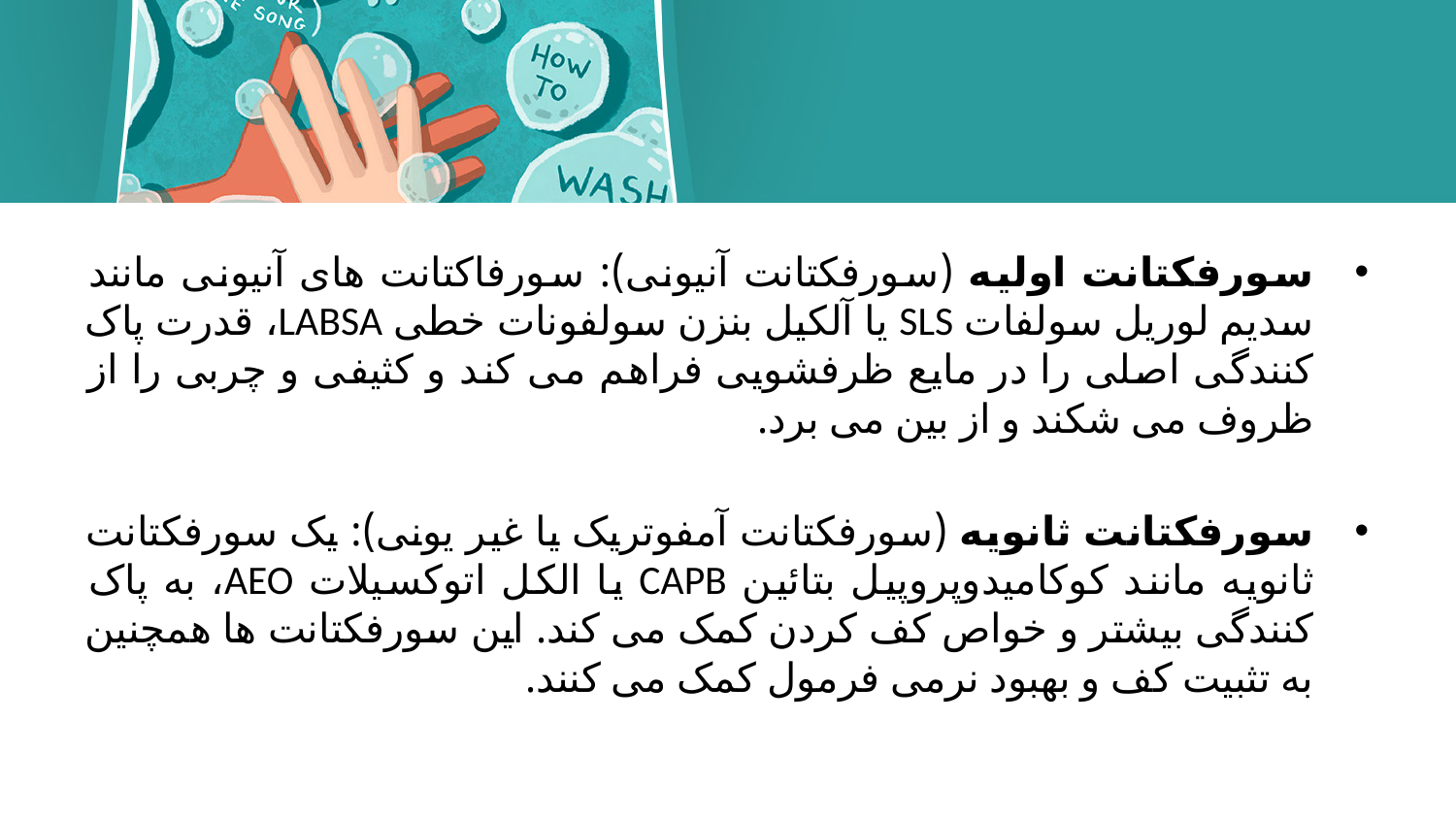

#
سورفکتانت اولیه (سورفکتانت آنیونی): سورفاکتانت های آنیونی مانند سدیم لوریل سولفات SLS یا آلکیل بنزن سولفونات خطی LABSA، قدرت پاک کنندگی اصلی را در مایع ظرفشویی فراهم می کند و کثیفی و چربی را از ظروف می شکند و از بین می برد.

سورفکتانت ثانویه (سورفکتانت آمفوتریک یا غیر یونی): یک سورفکتانت ثانویه مانند کوکامیدوپروپیل بتائین CAPB یا الکل اتوکسیلات AEO، به پاک کنندگی بیشتر و خواص کف کردن کمک می کند. این سورفکتانت ها همچنین به تثبیت کف و بهبود نرمی فرمول کمک می کنند.